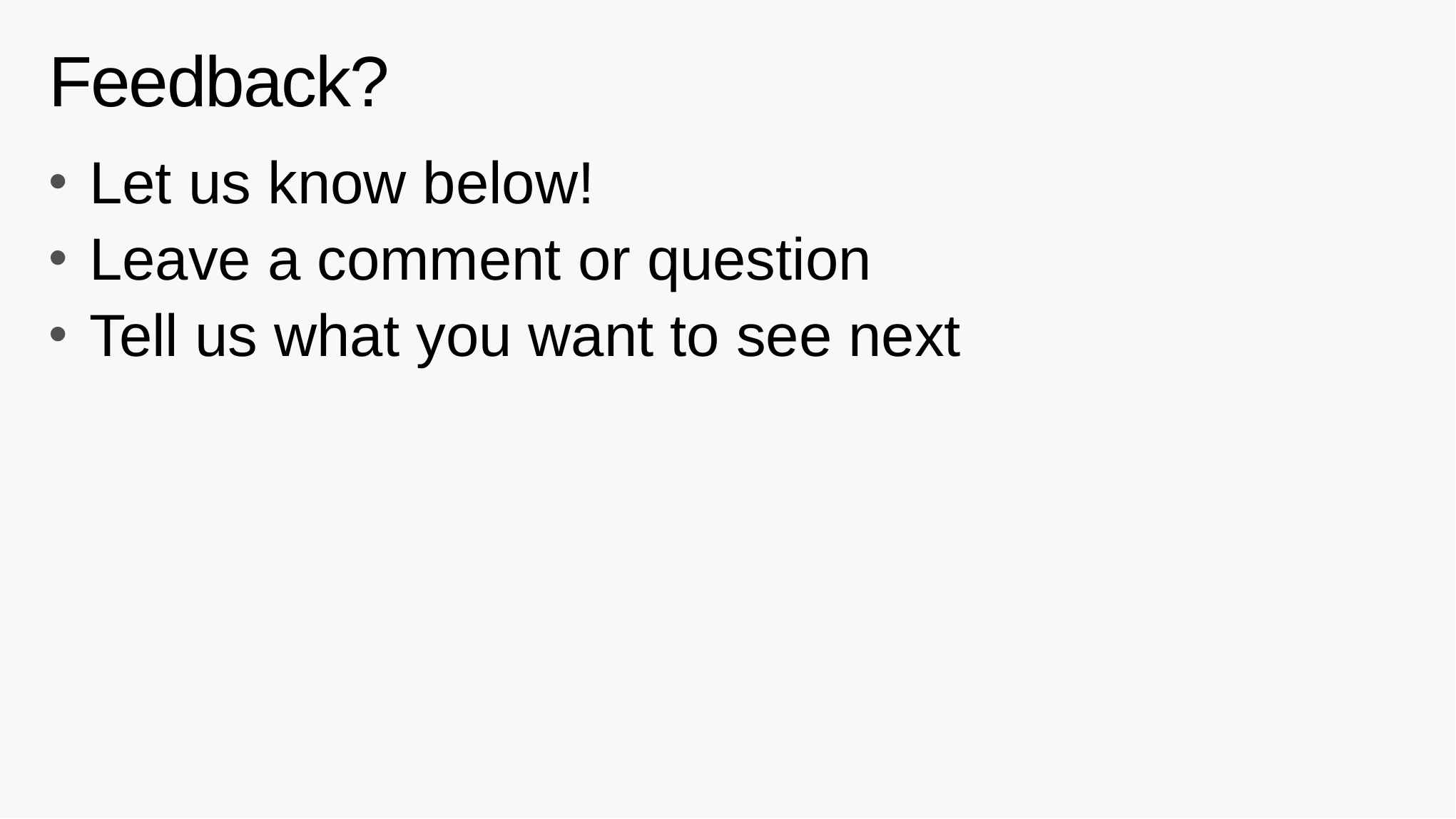

# Feedback?
Let us know below!
Leave a comment or question
Tell us what you want to see next